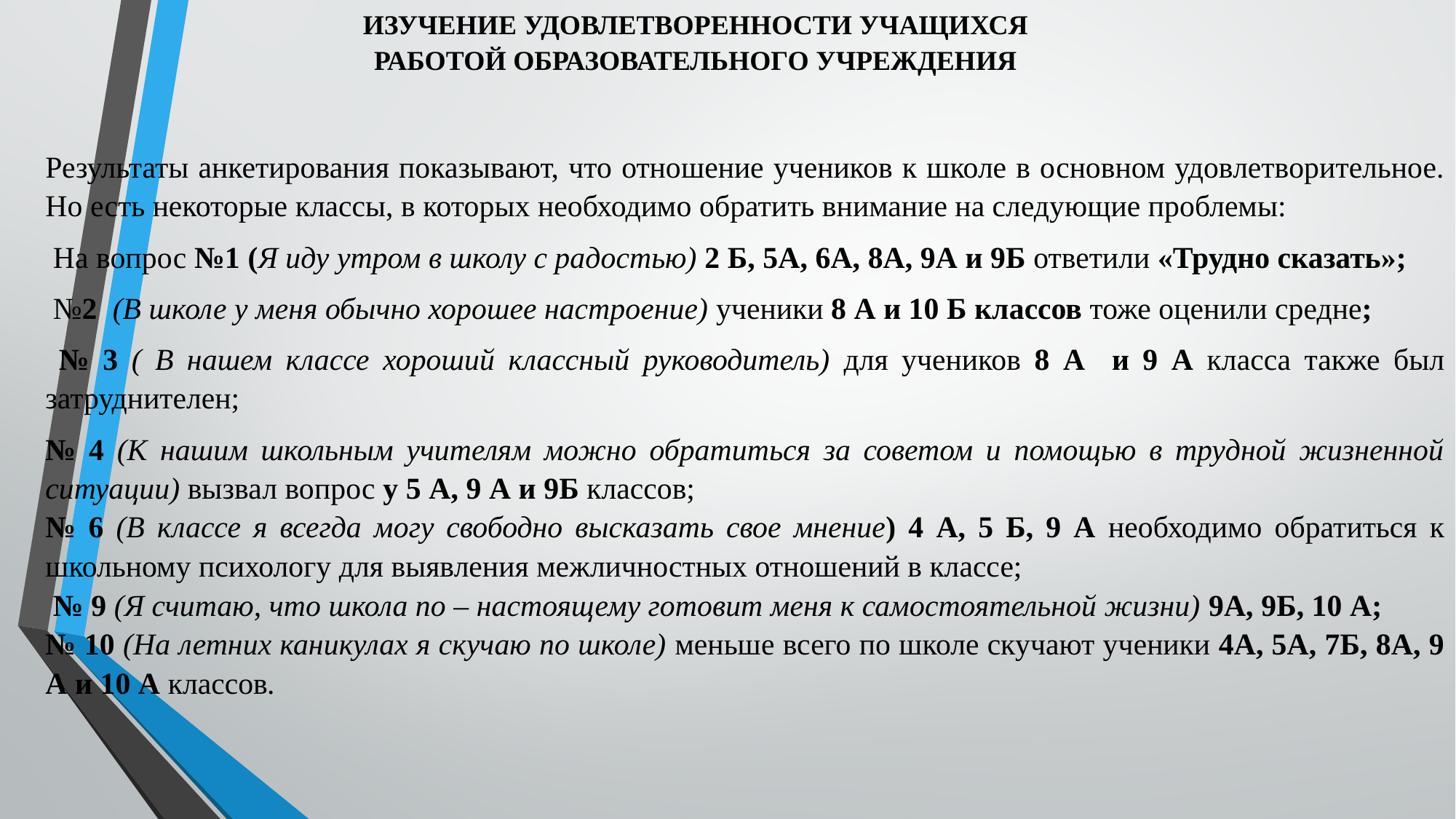

ИЗУЧЕНИЕ УДОВЛЕТВОРЕННОСТИ УЧАЩИХСЯ РАБОТОЙ ОБРАЗОВАТЕЛЬНОГО УЧРЕЖДЕНИЯ

Результаты анкетирования показывают, что отношение учеников к школе в основном удовлетворительное. Но есть некоторые классы, в которых необходимо обратить внимание на следующие проблемы:
 На вопрос №1 (Я иду утром в школу с радостью) 2 Б, 5А, 6А, 8А, 9А и 9Б ответили «Трудно сказать»;
 №2  (В школе у меня обычно хорошее настроение) ученики 8 А и 10 Б классов тоже оценили средне;
 № 3 ( В нашем классе хороший классный руководитель) для учеников 8 А  и 9 А класса также был затруднителен;
№ 4 (К нашим школьным учителям можно обратиться за советом и помощью в трудной жизненной ситуации) вызвал вопрос у 5 А, 9 А и 9Б классов;
№ 6 (В классе я всегда могу свободно высказать свое мнение) 4 А, 5 Б, 9 А необходимо обратиться к школьному психологу для выявления межличностных отношений в классе;
 № 9 (Я считаю, что школа по – настоящему готовит меня к самостоятельной жизни) 9А, 9Б, 10 А;
№ 10 (На летних каникулах я скучаю по школе) меньше всего по школе скучают ученики 4А, 5А, 7Б, 8А, 9 А и 10 А классов.